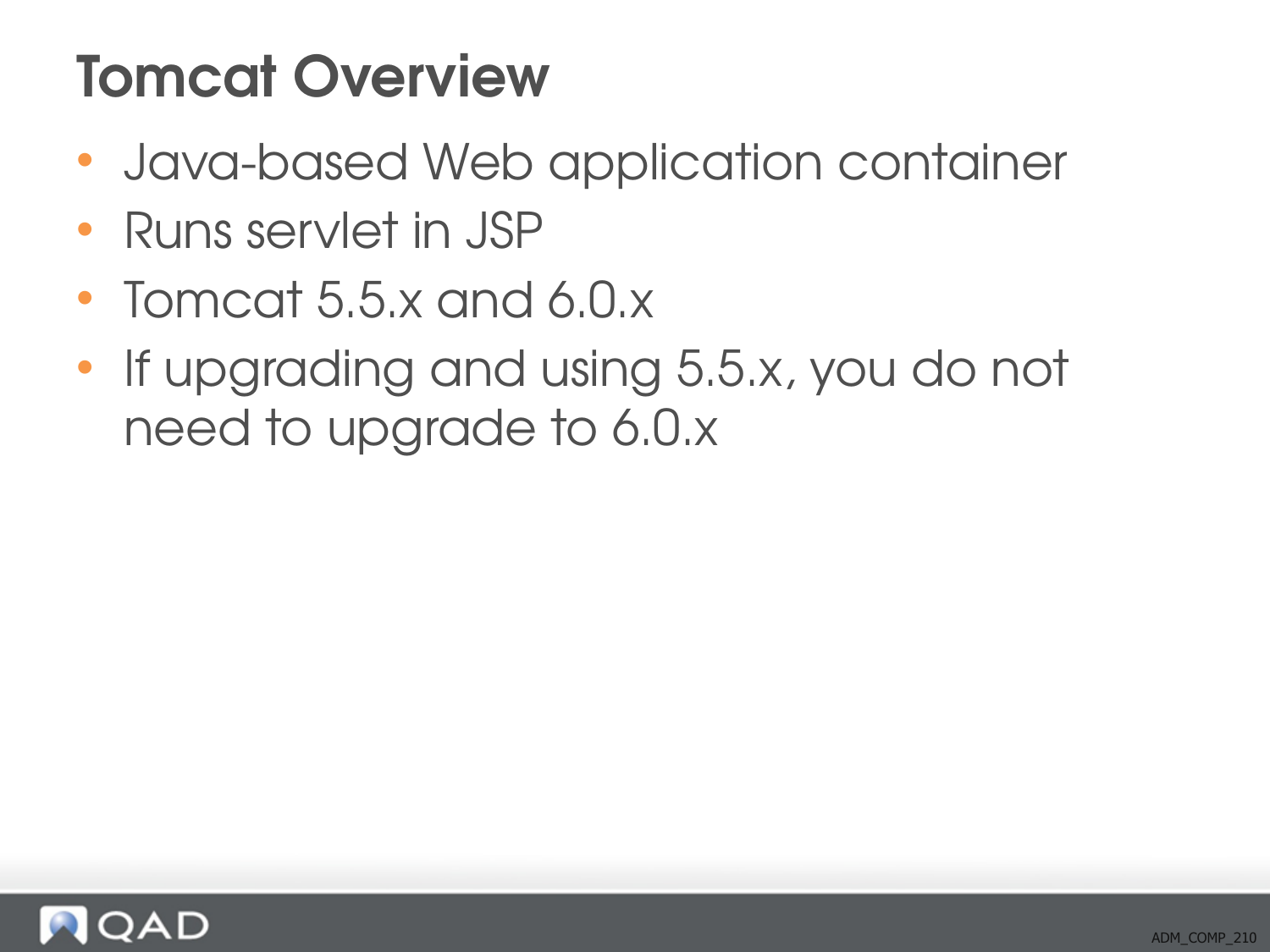

# Tomcat Overview
Java-based Web application container
Runs servlet in JSP
Tomcat 5.5.x and 6.0.x
If upgrading and using 5.5.x, you do not need to upgrade to 6.0.x

ADM_COMP_210